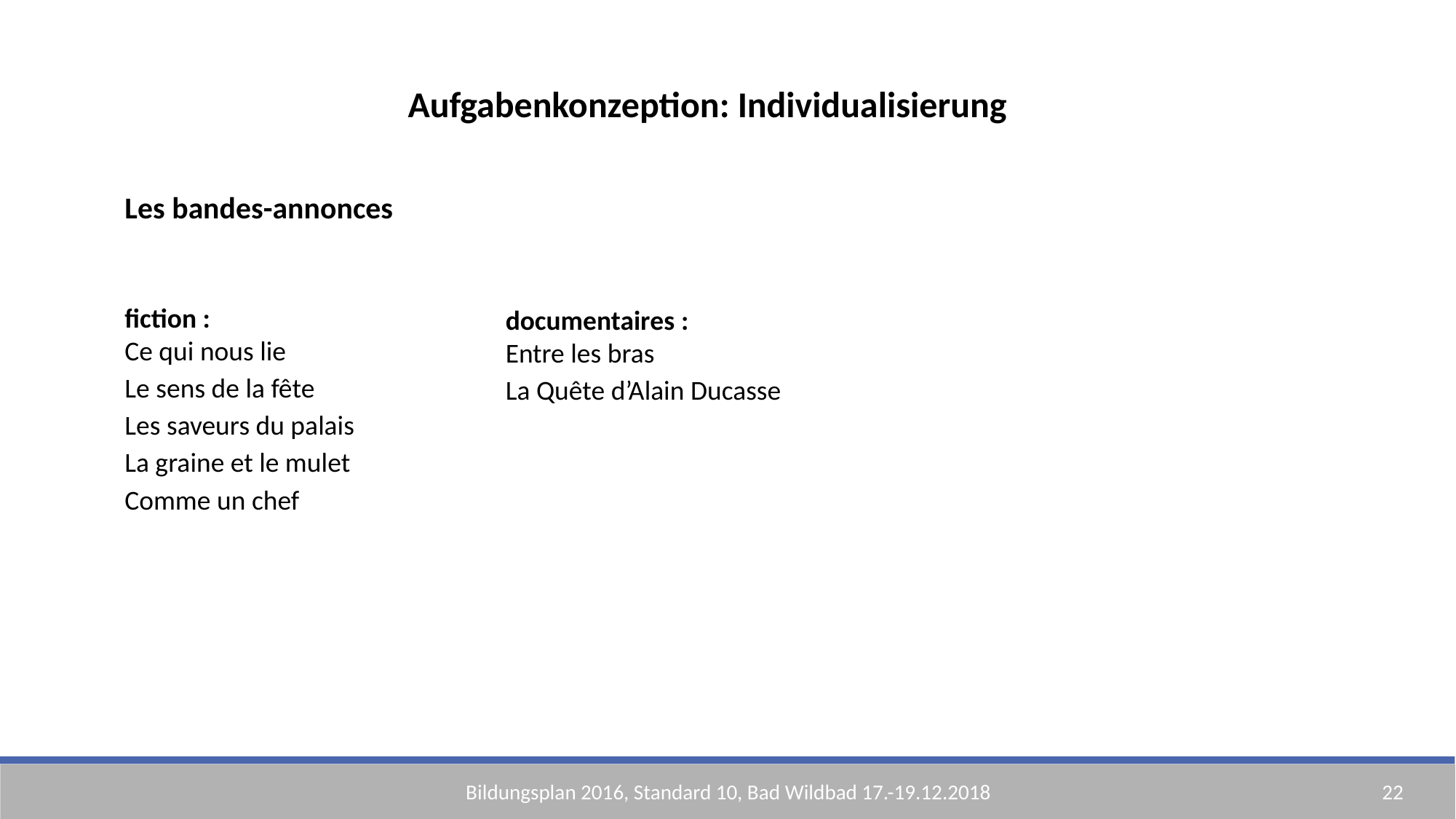

Aufgabenkonzeption: Individualisierung
Les bandes-annonces
fiction :
Ce qui nous lie
Le sens de la fête
Les saveurs du palais
La graine et le mulet
Comme un chef

documentaires :
Entre les bras
La Quête d’Alain Ducasse